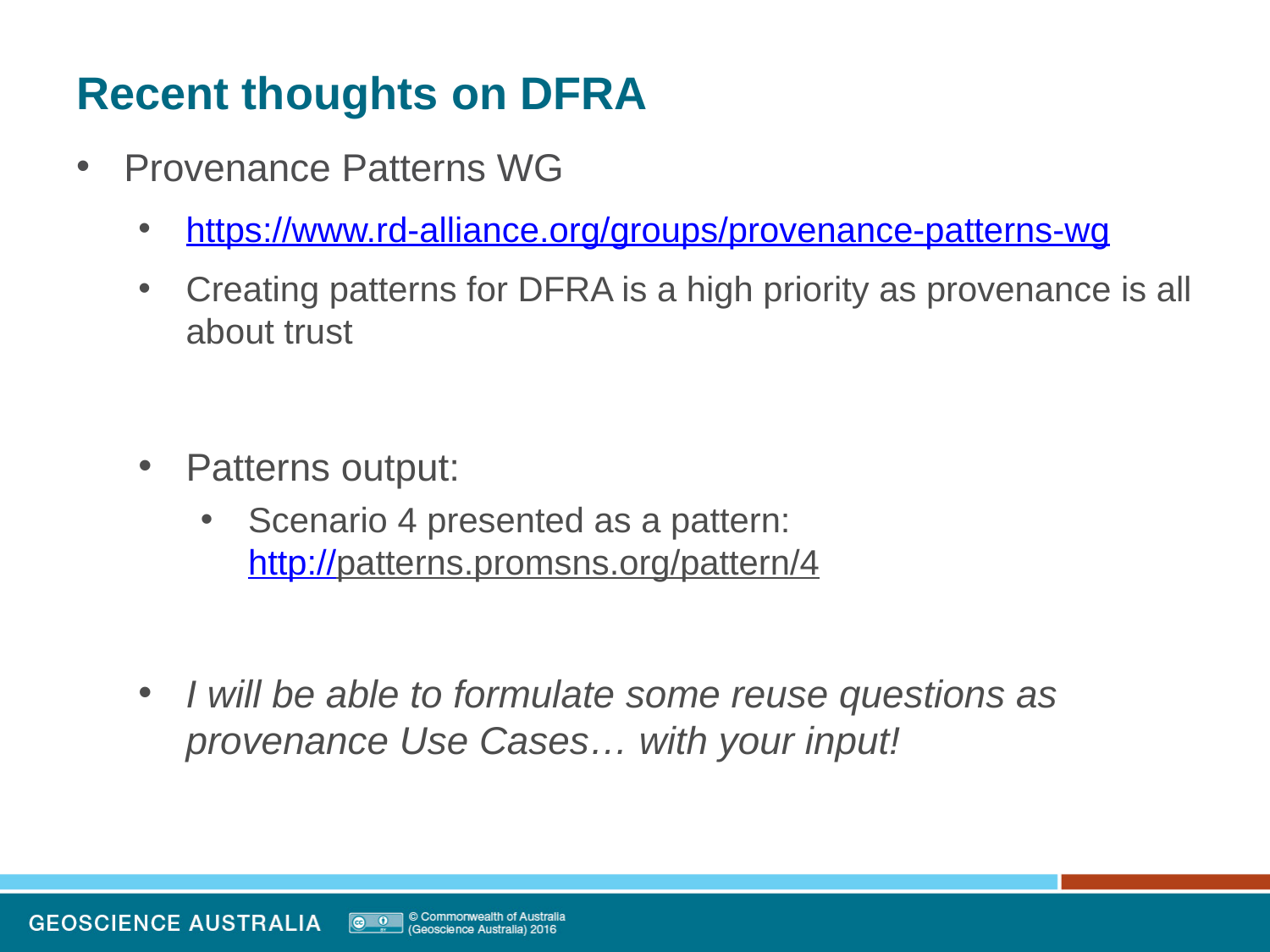

# Recent thoughts on DFRA
Provenance Patterns WG
https://www.rd-alliance.org/groups/provenance-patterns-wg
Creating patterns for DFRA is a high priority as provenance is all about trust

Patterns output:
Scenario 4 presented as a pattern:
http://patterns.promsns.org/pattern/4

I will be able to formulate some reuse questions as provenance Use Cases… with your input!